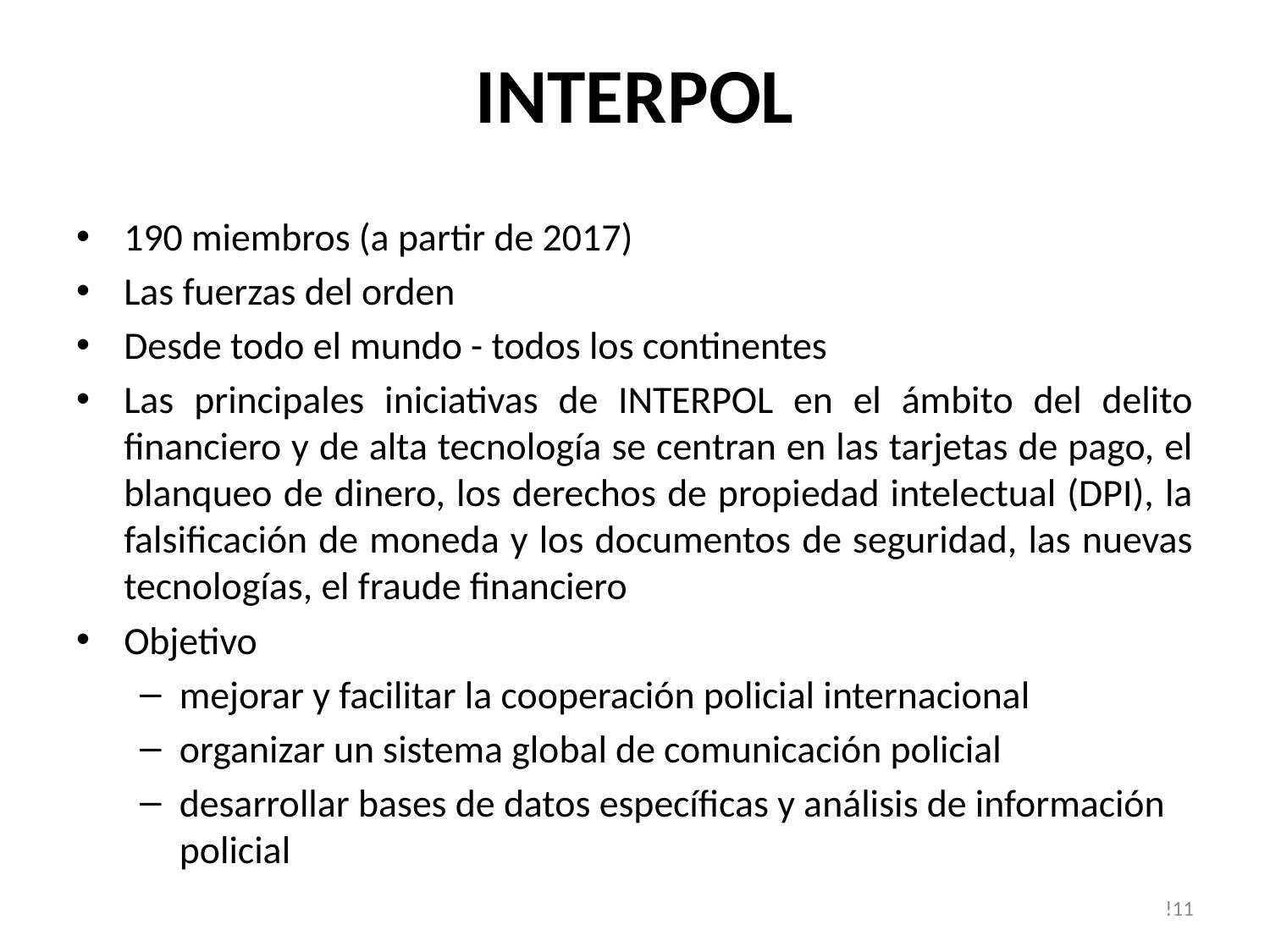

# INTERPOL
190 miembros (a partir de 2017)
Las fuerzas del orden
Desde todo el mundo - todos los continentes
Las principales iniciativas de INTERPOL en el ámbito del delito financiero y de alta tecnología se centran en las tarjetas de pago, el blanqueo de dinero, los derechos de propiedad intelectual (DPI), la falsificación de moneda y los documentos de seguridad, las nuevas tecnologías, el fraude financiero
Objetivo
mejorar y facilitar la cooperación policial internacional
organizar un sistema global de comunicación policial
desarrollar bases de datos específicas y análisis de información policial
!11